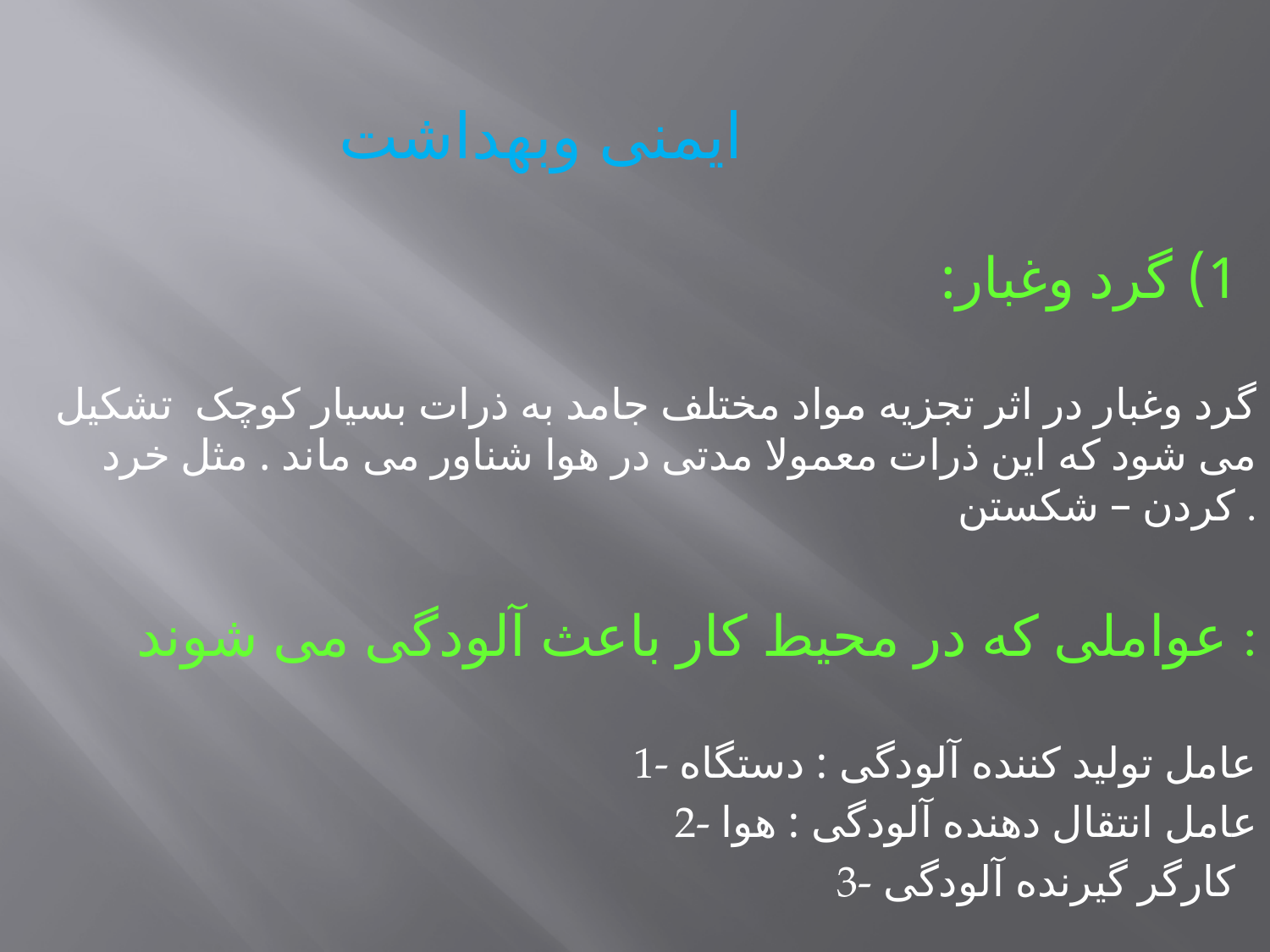

ایمنی وبهداشت

1) گرد وغبار:

گرد وغبار در اثر تجزیه مواد مختلف جامد به ذرات بسیار کوچک  تشکیل می شود که این ذرات معمولا مدتی در هوا شناور می ماند . مثل خرد کردن – شکستن .

عواملی که در محیط کار باعث آلودگی می شوند :

 1- عامل تولید کننده آلودگی : دستگاه
 2- عامل انتقال دهنده آلودگی : هوا
3- کارگر گیرنده آلودگی